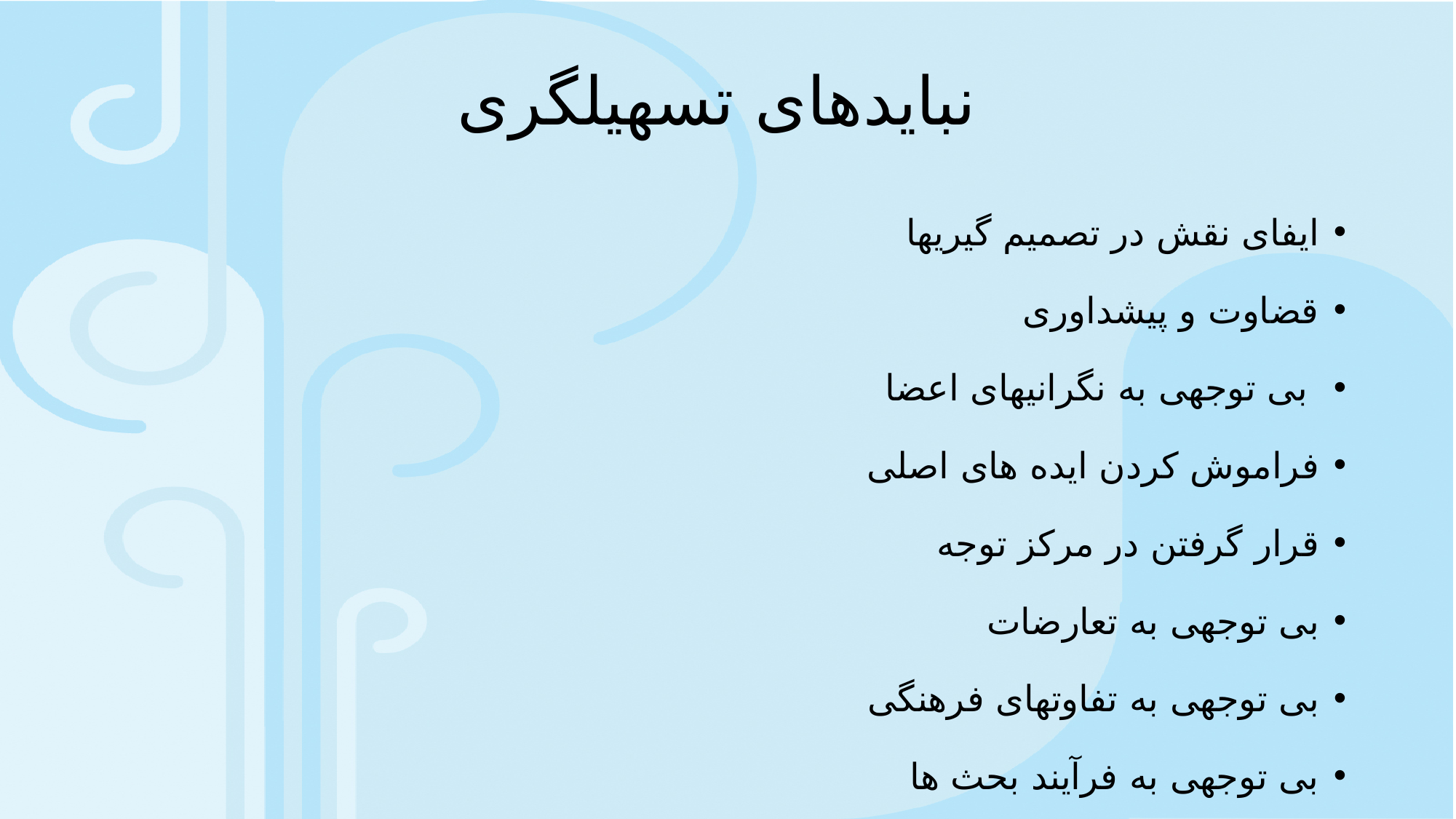

# نبایدهای تسهیلگری
ایفای نقش در تصمیم گیریها
قضاوت و پیشداوری
 بی توجهی به نگرانیهای اعضا
فراموش کردن ایده های اصلی
قرار گرفتن در مرکز توجه
بی توجهی به تعارضات
بی توجهی به تفاوتهای فرهنگی
بی توجهی به فرآیند بحث ها